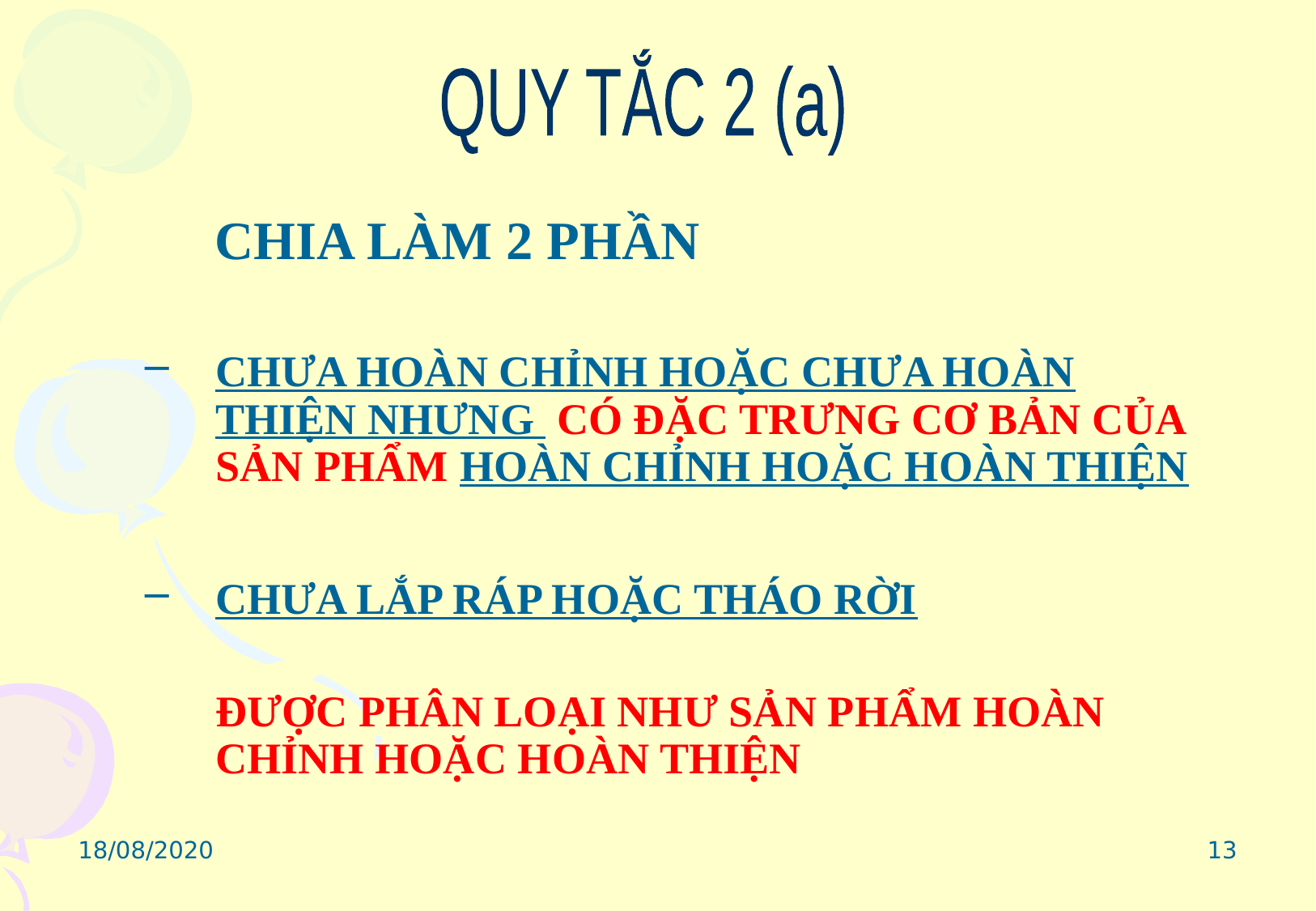

QUY TẮC 2 (a)
        CHIA LÀM 2 PHẦN

CHƯA HOÀN CHỈNH HOẶC CHƯA HOÀN THIỆN NHƯNG  CÓ ĐẶC TRƯNG CƠ BẢN CỦA SẢN PHẨM HOÀN CHỈNH HOẶC HOÀN THIỆN

CHƯA LẮP RÁP HOẶC THÁO RỜI

	ĐƯỢC PHÂN LOẠI NHƯ SẢN PHẨM HOÀN CHỈNH HOẶC HOÀN THIỆN
18/08/2020
13